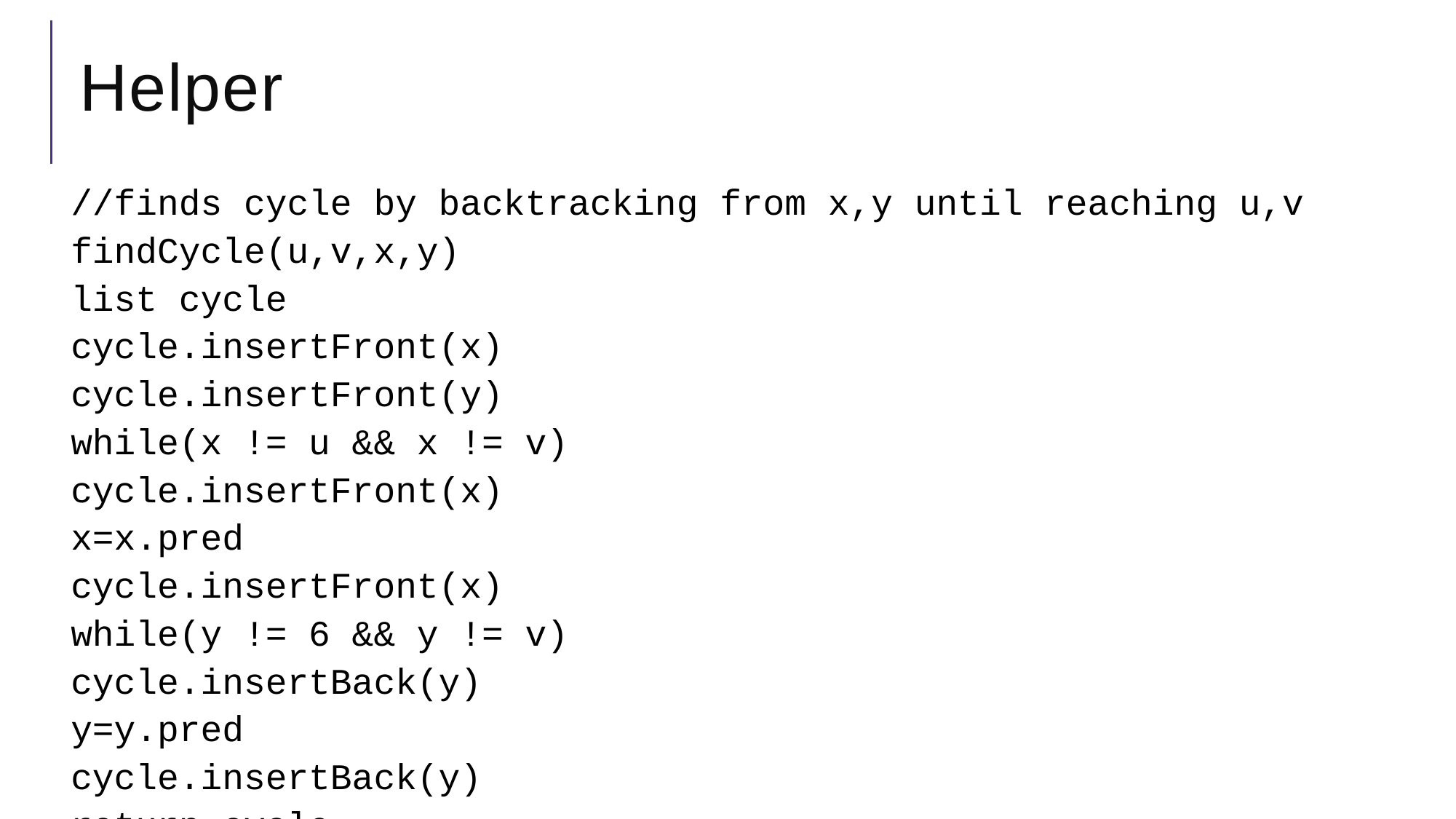

# Helper
//finds cycle by backtracking from x,y until reaching u,v
findCycle(u,v,x,y)
list cycle
cycle.insertFront(x)
cycle.insertFront(y)
while(x != u && x != v)
	cycle.insertFront(x)
	x=x.pred
cycle.insertFront(x)
while(y != 6 && y != v)
	cycle.insertBack(y)
	y=y.pred
cycle.insertBack(y)
return cycle